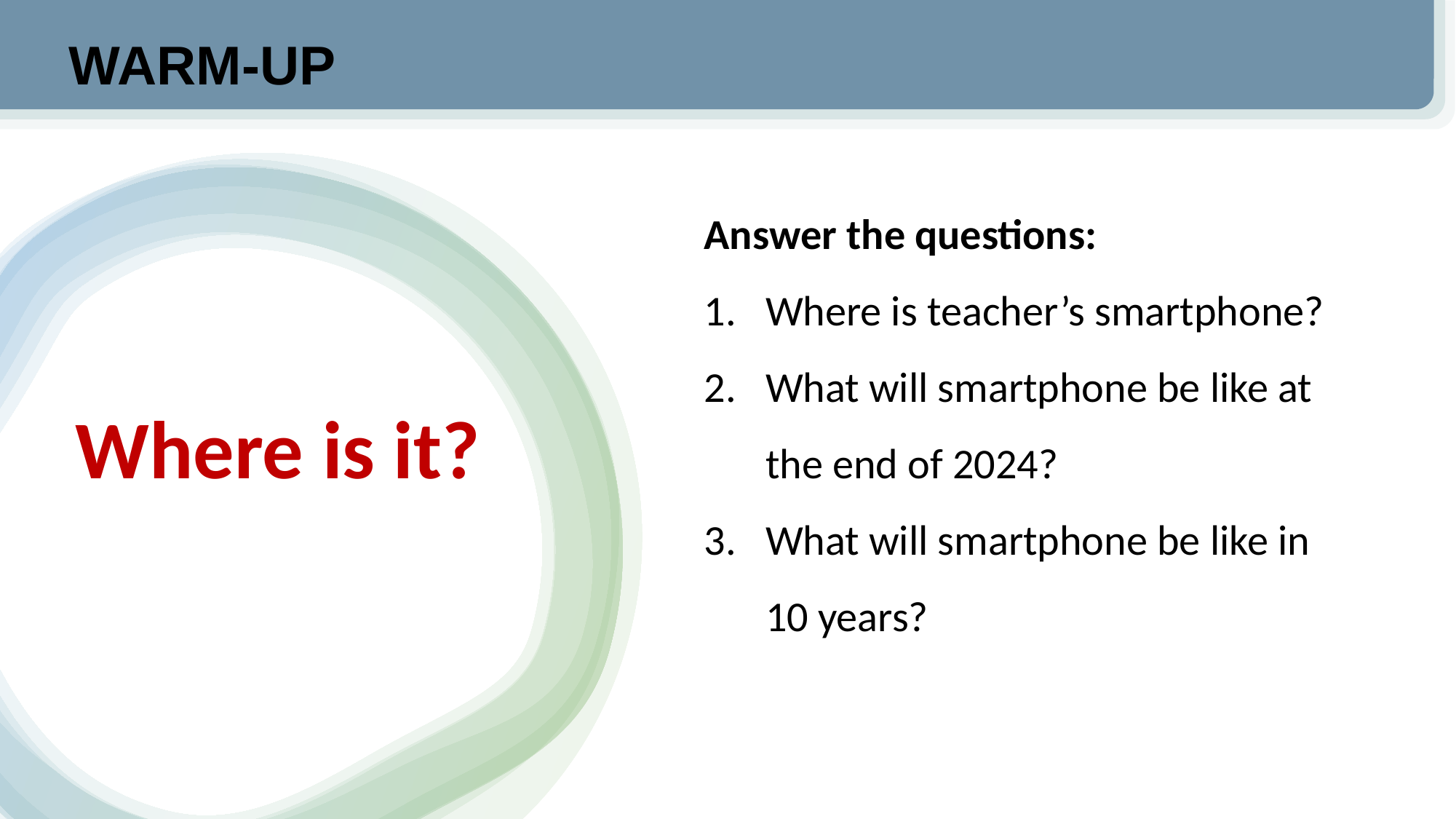

WARM-UP

Answer the questions:
Where is teacher’s smartphone?
What will smartphone be like at the end of 2024?
What will smartphone be like in 10 years?
Where is it?